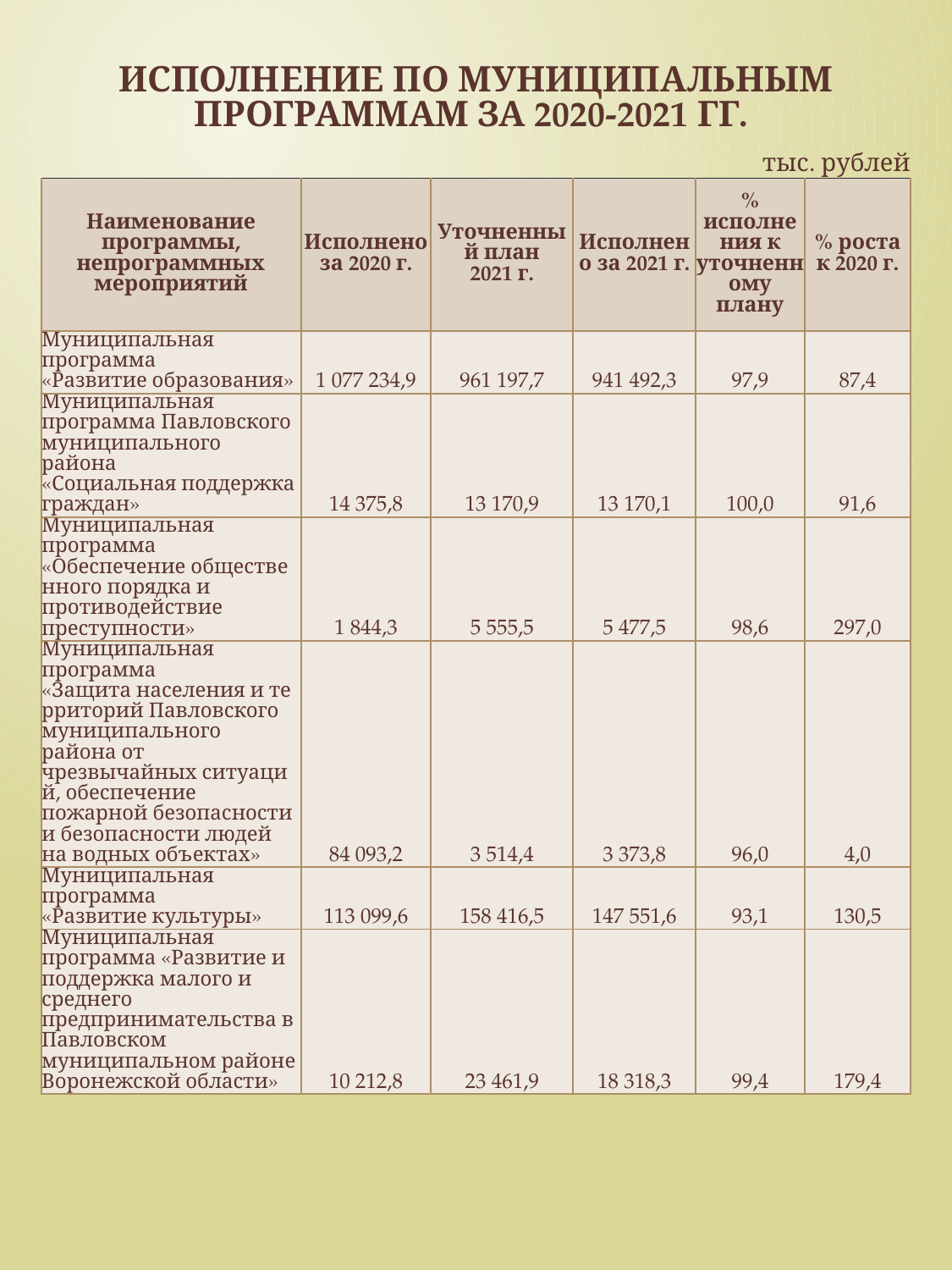

| ИСПОЛНЕНИЕ ПО МУНИЦИПАЛЬНЫМ ПРОГРАММАМ ЗА 2020-2021 ГГ. |  |  |  |  |  |
| --- | --- | --- | --- | --- | --- |
| тыс. рублей |  |  |  |  |  |
| Наименование программы, непрограммных мероприятий | Исполнено за 2020 г. | Уточненный план 2021 г. | Исполнено за 2021 г. | % исполнения к уточненному плану | % роста к 2020 г. |
| Муниципальная программа «Развитие образования» | 1 077 234,9 | 961 197,7 | 941 492,3 | 97,9 | 87,4 |
| Муниципальная программа Павловского муниципального района «Социальная поддержка граждан» | 14 375,8 | 13 170,9 | 13 170,1 | 100,0 | 91,6 |
| Муниципальная программа «Обеспечение общественного порядка и противодействие преступности» | 1 844,3 | 5 555,5 | 5 477,5 | 98,6 | 297,0 |
| Муниципальная программа «Защита населения и территорий Павловского муниципального района от чрезвычайных ситуаций, обеспечение пожарной безопасности и безопасности людей на водных объектах» | 84 093,2 | 3 514,4 | 3 373,8 | 96,0 | 4,0 |
| Муниципальная программа «Развитие культуры» | 113 099,6 | 158 416,5 | 147 551,6 | 93,1 | 130,5 |
| Муниципальная программа «Развитие и поддержка малого и среднего предпринимательства в Павловском муниципальном районе Воронежской области» | 10 212,8 | 23 461,9 | 18 318,3 | 99,4 | 179,4 |
|  |
| --- |